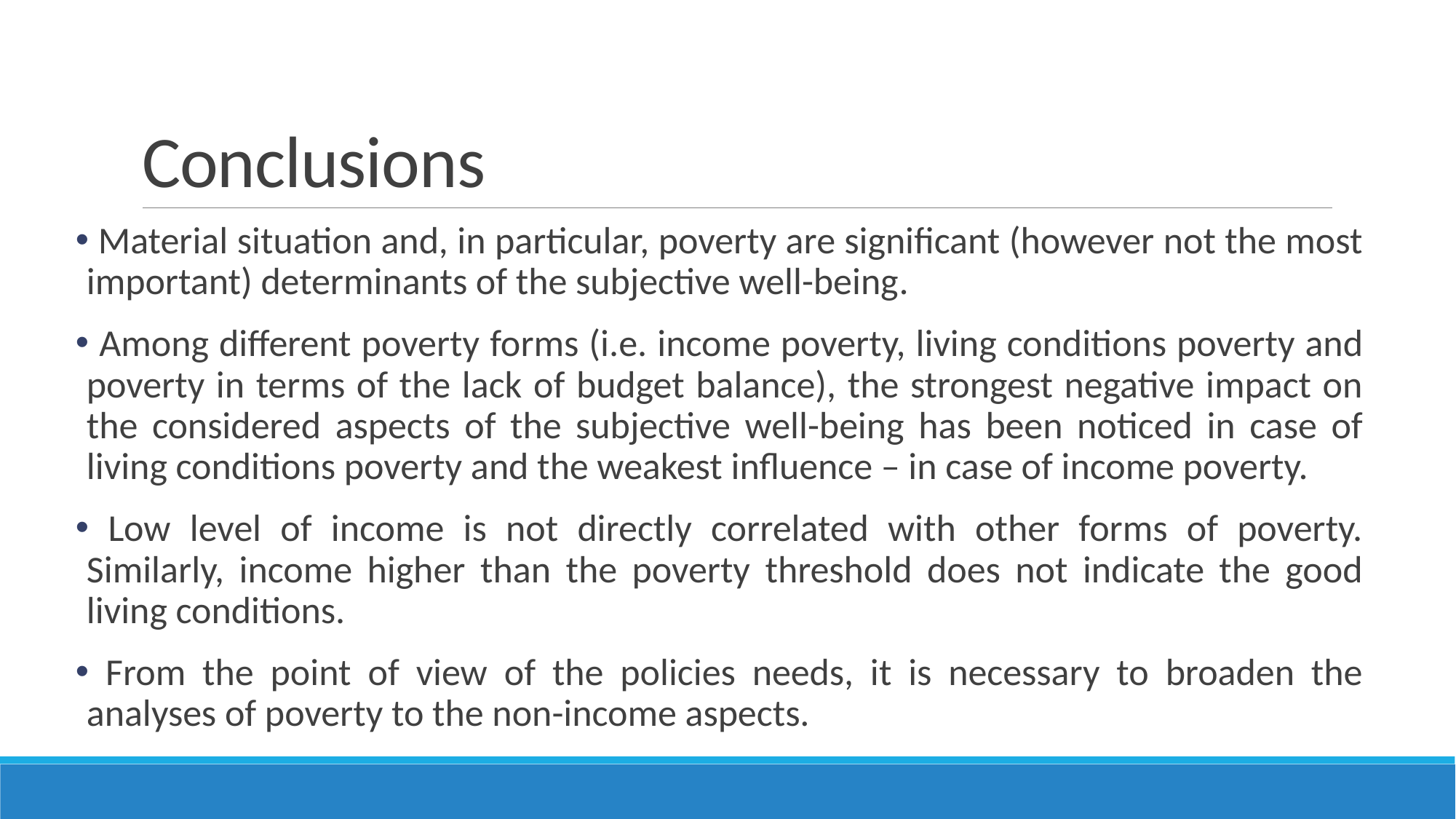

# Conclusions
 Material situation and, in particular, poverty are significant (however not the most important) determinants of the subjective well-being.
 Among different poverty forms (i.e. income poverty, living conditions poverty and poverty in terms of the lack of budget balance), the strongest negative impact on the considered aspects of the subjective well-being has been noticed in case of living conditions poverty and the weakest influence – in case of income poverty.
 Low level of income is not directly correlated with other forms of poverty. Similarly, income higher than the poverty threshold does not indicate the good living conditions.
 From the point of view of the policies needs, it is necessary to broaden the analyses of poverty to the non-income aspects.